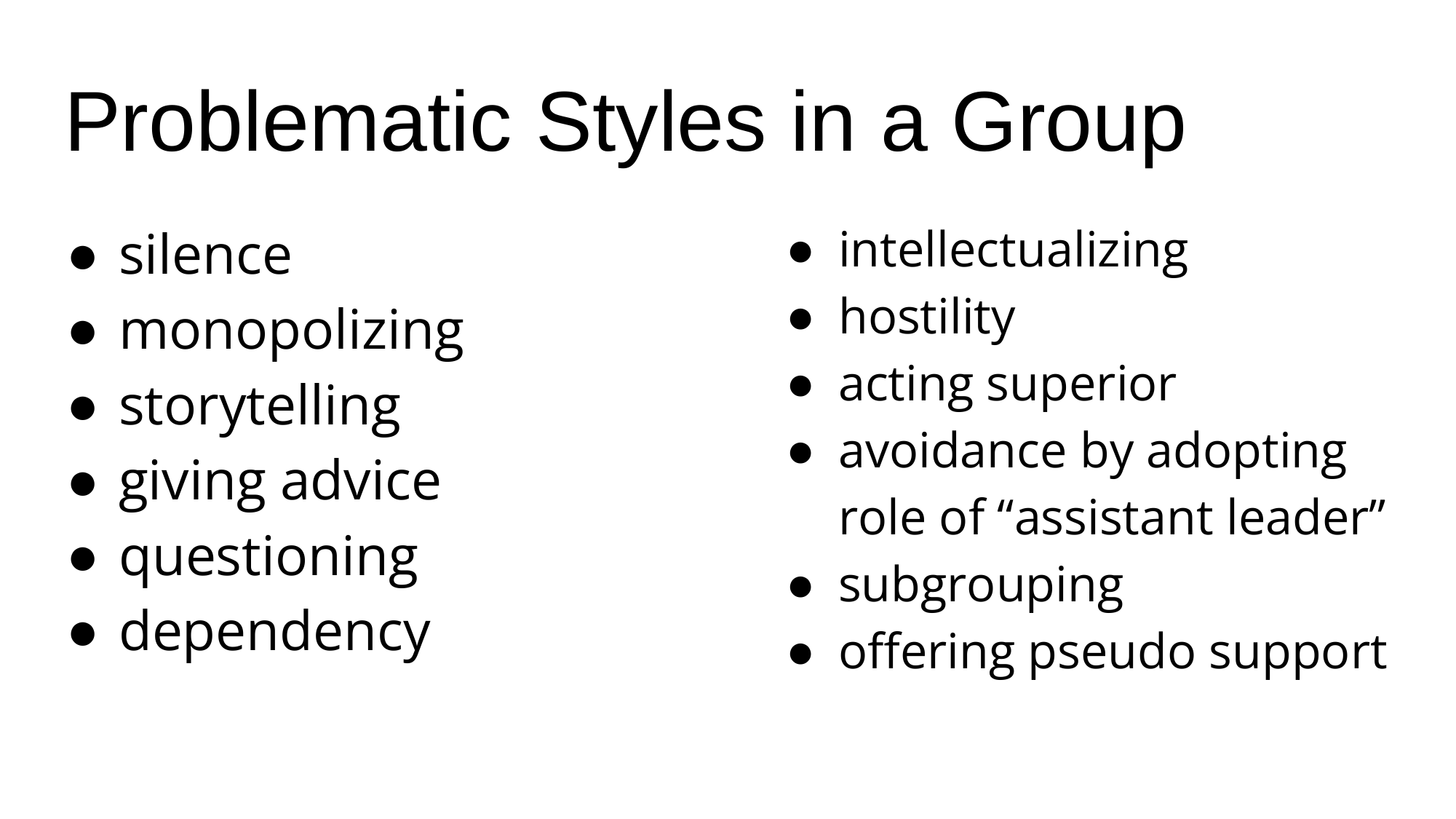

# Problematic Styles in a Group
silence
monopolizing
storytelling
giving advice
questioning
dependency
intellectualizing
hostility
acting superior
avoidance by adopting role of “assistant leader”
subgrouping
offering pseudo support